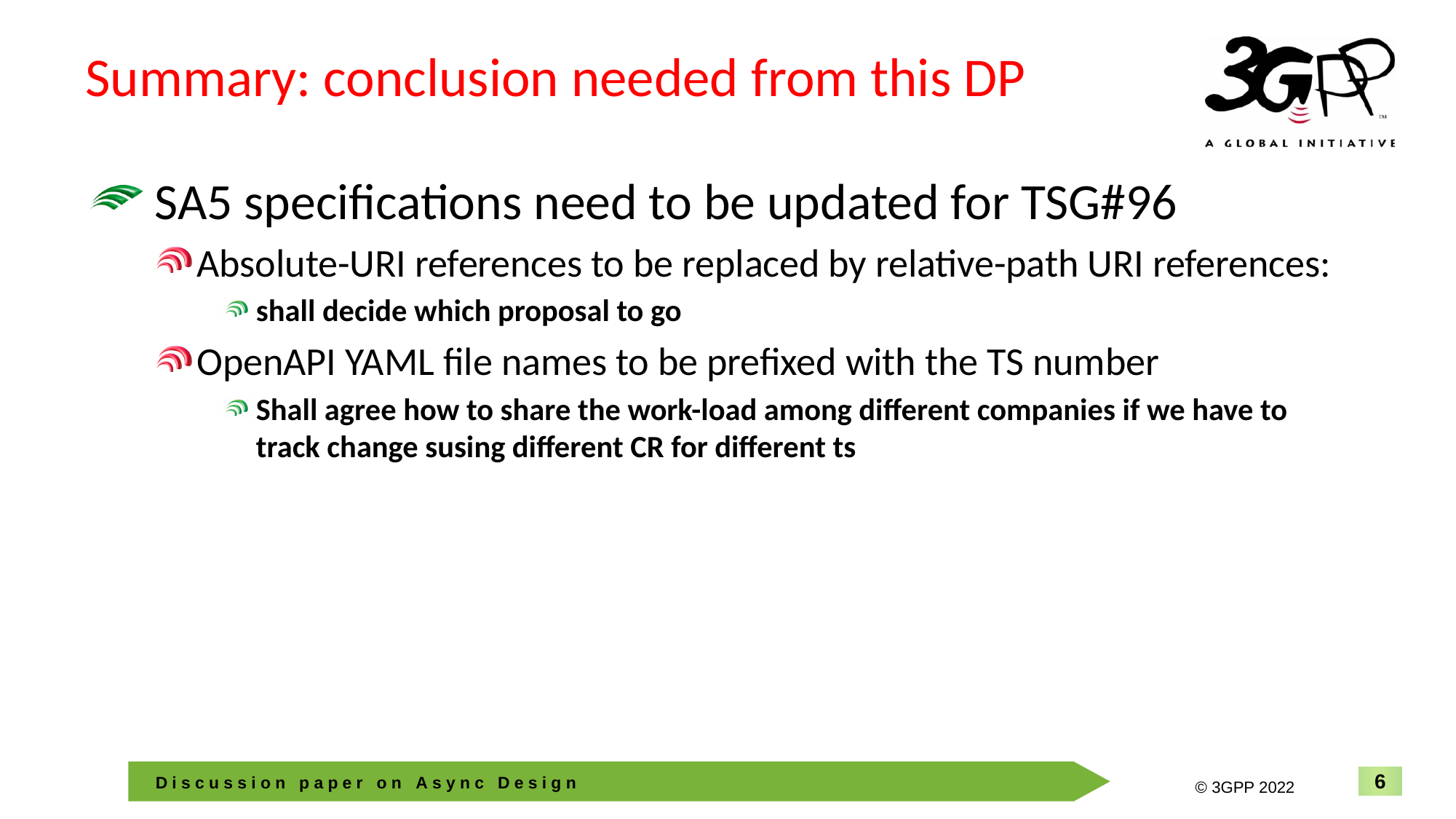

# Summary: conclusion needed from this DP
SA5 specifications need to be updated for TSG#96
Absolute-URI references to be replaced by relative-path URI references:
shall decide which proposal to go
OpenAPI YAML file names to be prefixed with the TS number
Shall agree how to share the work-load among different companies if we have to track change susing different CR for different ts